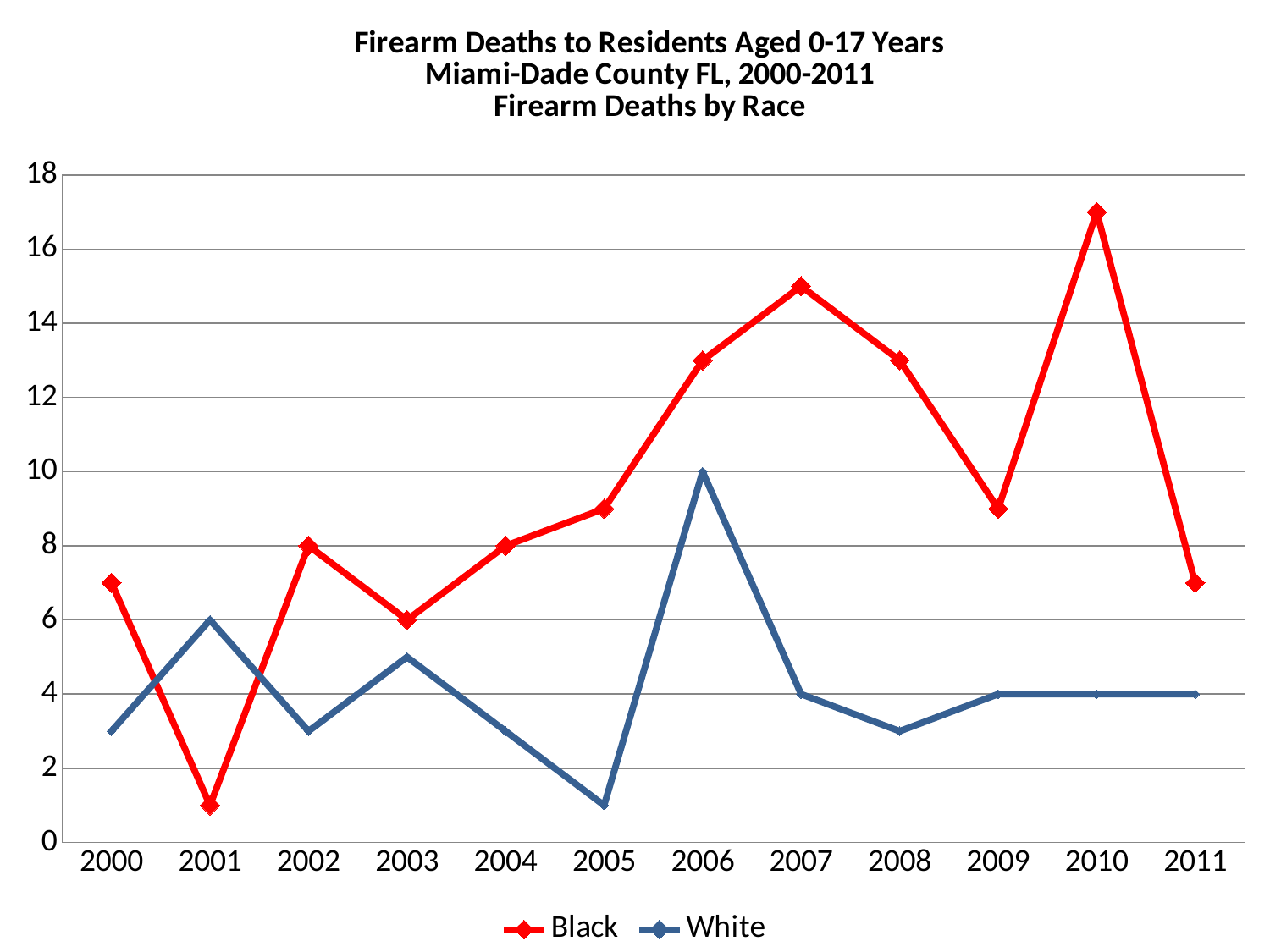

### Chart: Firearm Deaths to Residents Aged 0-17 Years
Miami-Dade County FL, 2000-2011
Firearm Deaths by Race

| Category | Black | White |
|---|---|---|
| 2000 | 7.0 | 3.0 |
| 2001 | 1.0 | 6.0 |
| 2002 | 8.0 | 3.0 |
| 2003 | 6.0 | 5.0 |
| 2004 | 8.0 | 3.0 |
| 2005 | 9.0 | 1.0 |
| 2006 | 13.0 | 10.0 |
| 2007 | 15.0 | 4.0 |
| 2008 | 13.0 | 3.0 |
| 2009 | 9.0 | 4.0 |
| 2010 | 17.0 | 4.0 |
| 2011 | 7.0 | 4.0 |